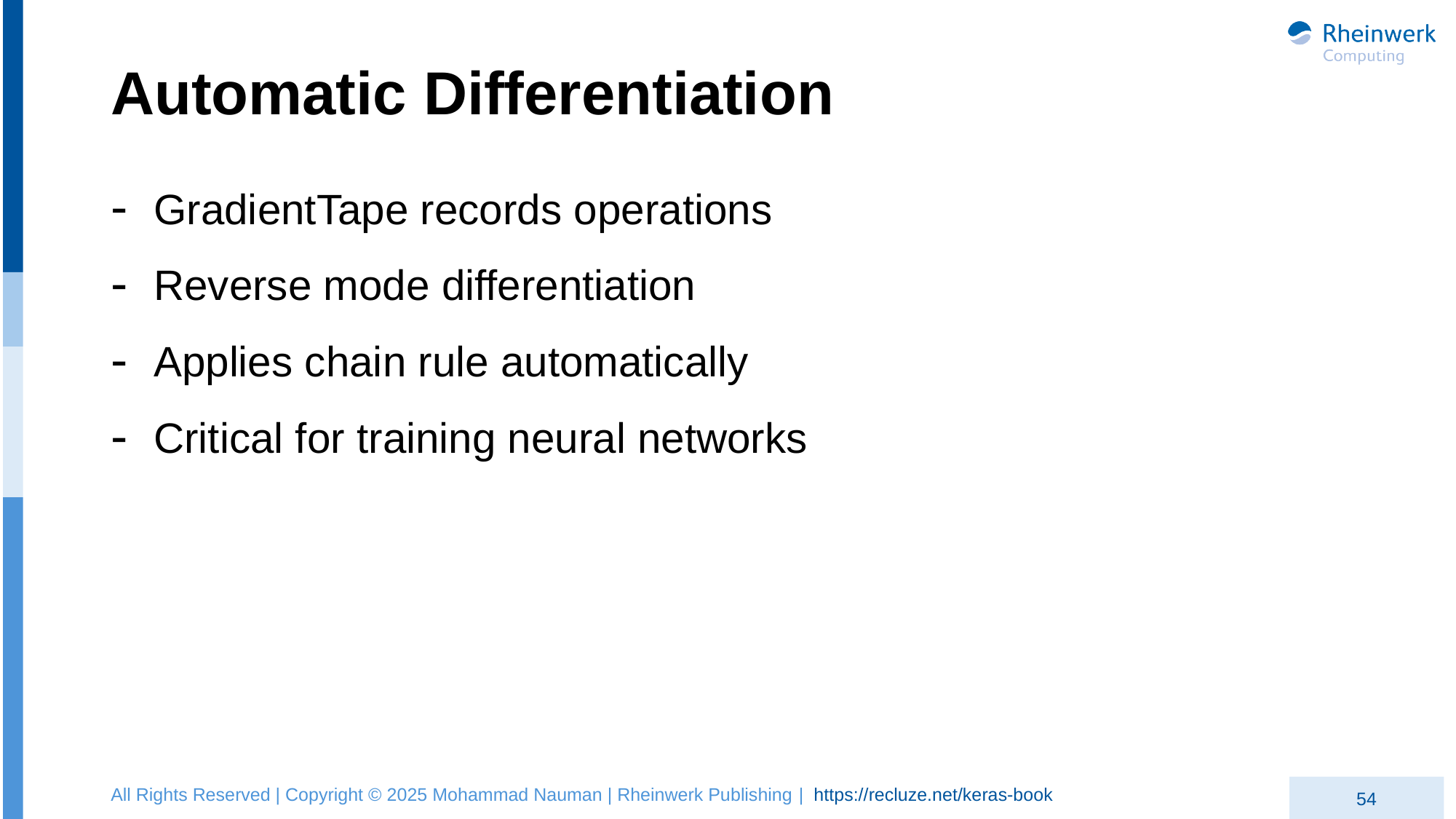

# Automatic Differentiation
GradientTape records operations
Reverse mode differentiation
Applies chain rule automatically
Critical for training neural networks